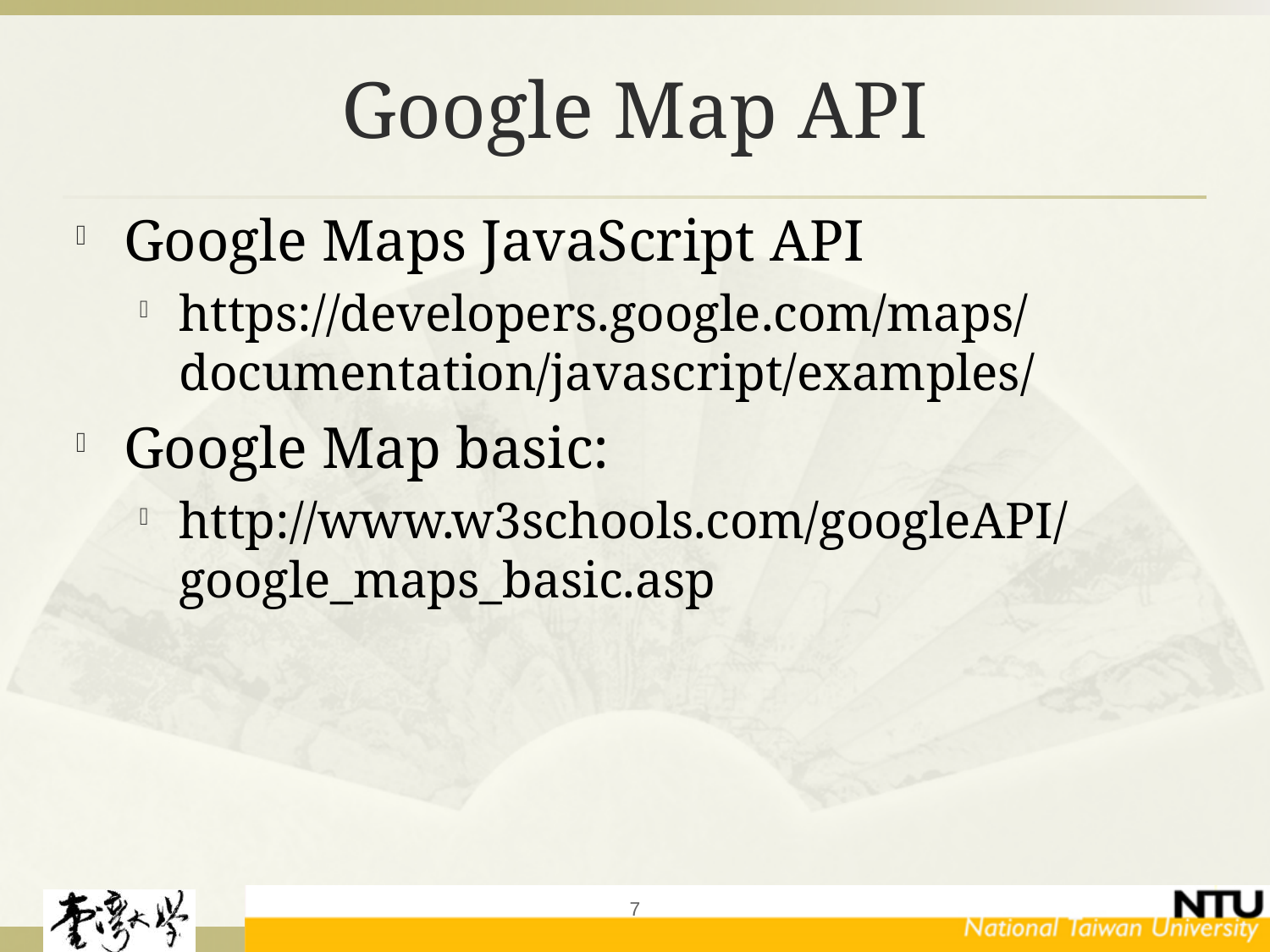

# Google Map API
Google Maps JavaScript API
https://developers.google.com/maps/documentation/javascript/examples/
Google Map basic:
http://www.w3schools.com/googleAPI/google_maps_basic.asp
7